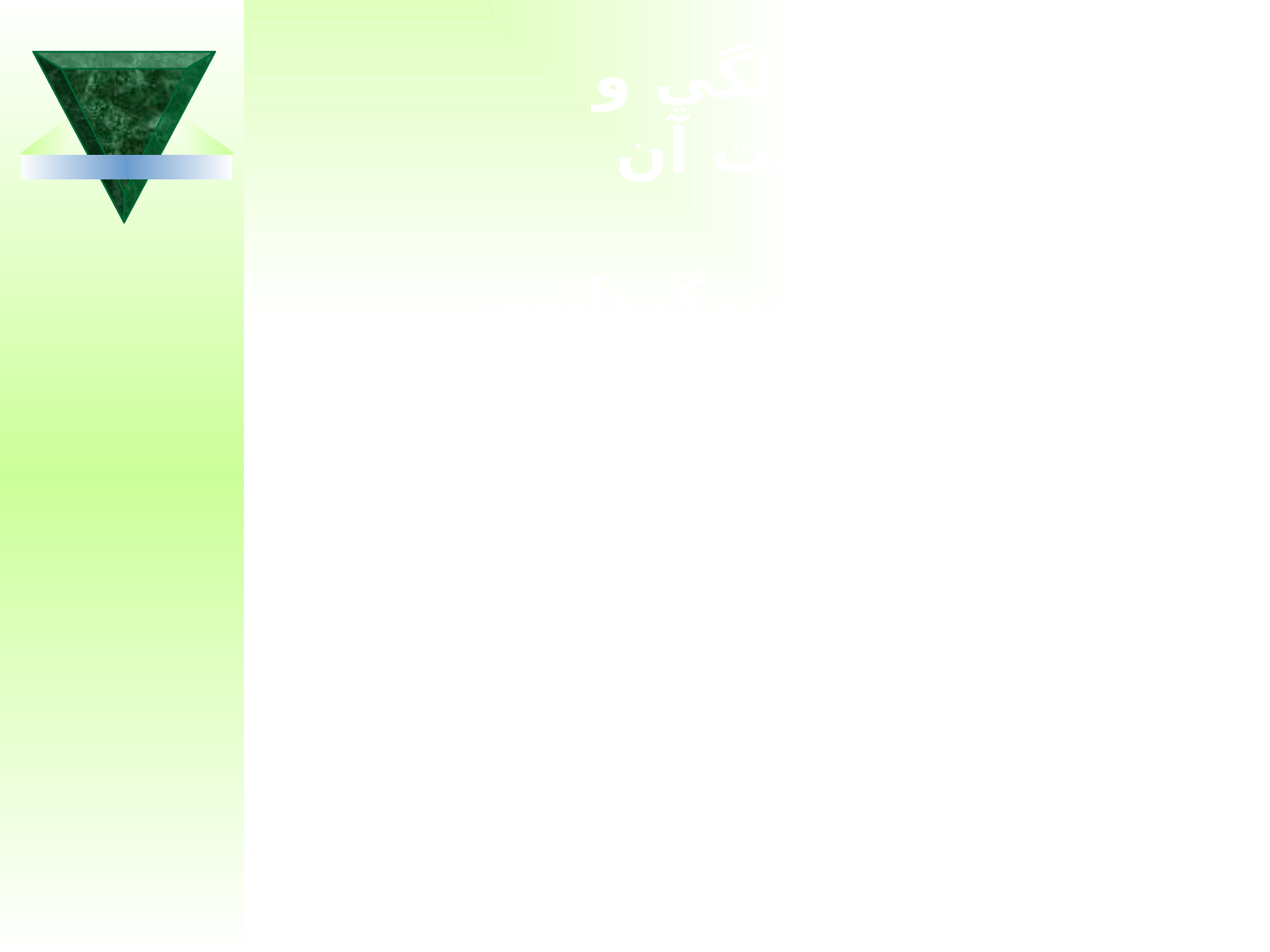

# دندان 6سالگي و اهميت آن
اولین آسیای بزرگ دائمی
محل رویش آن پشت آخرین دندان شیری